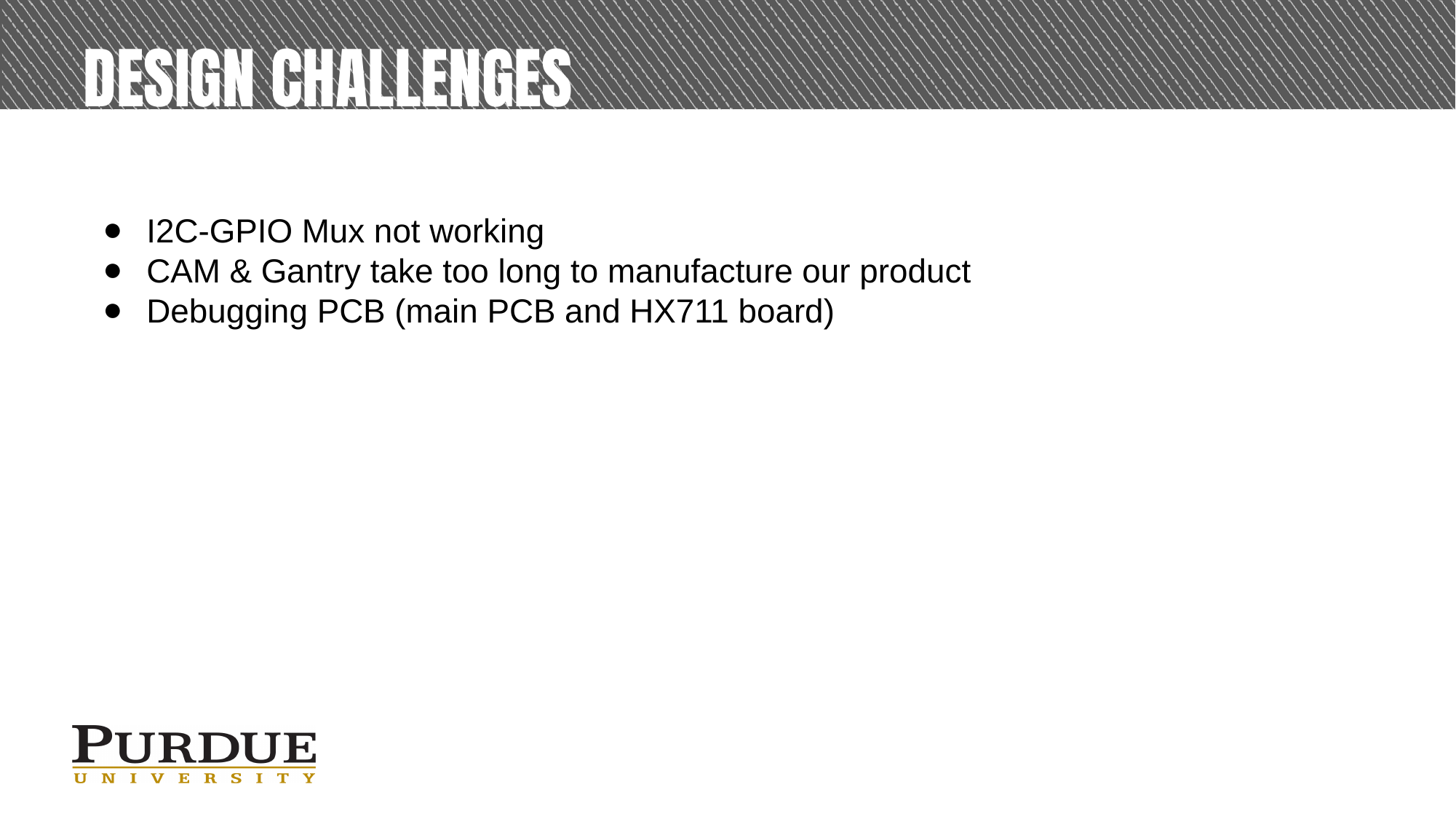

# DESIGN CHALLENGES

I2C-GPIO Mux not working
CAM & Gantry take too long to manufacture our product
Debugging PCB (main PCB and HX711 board)